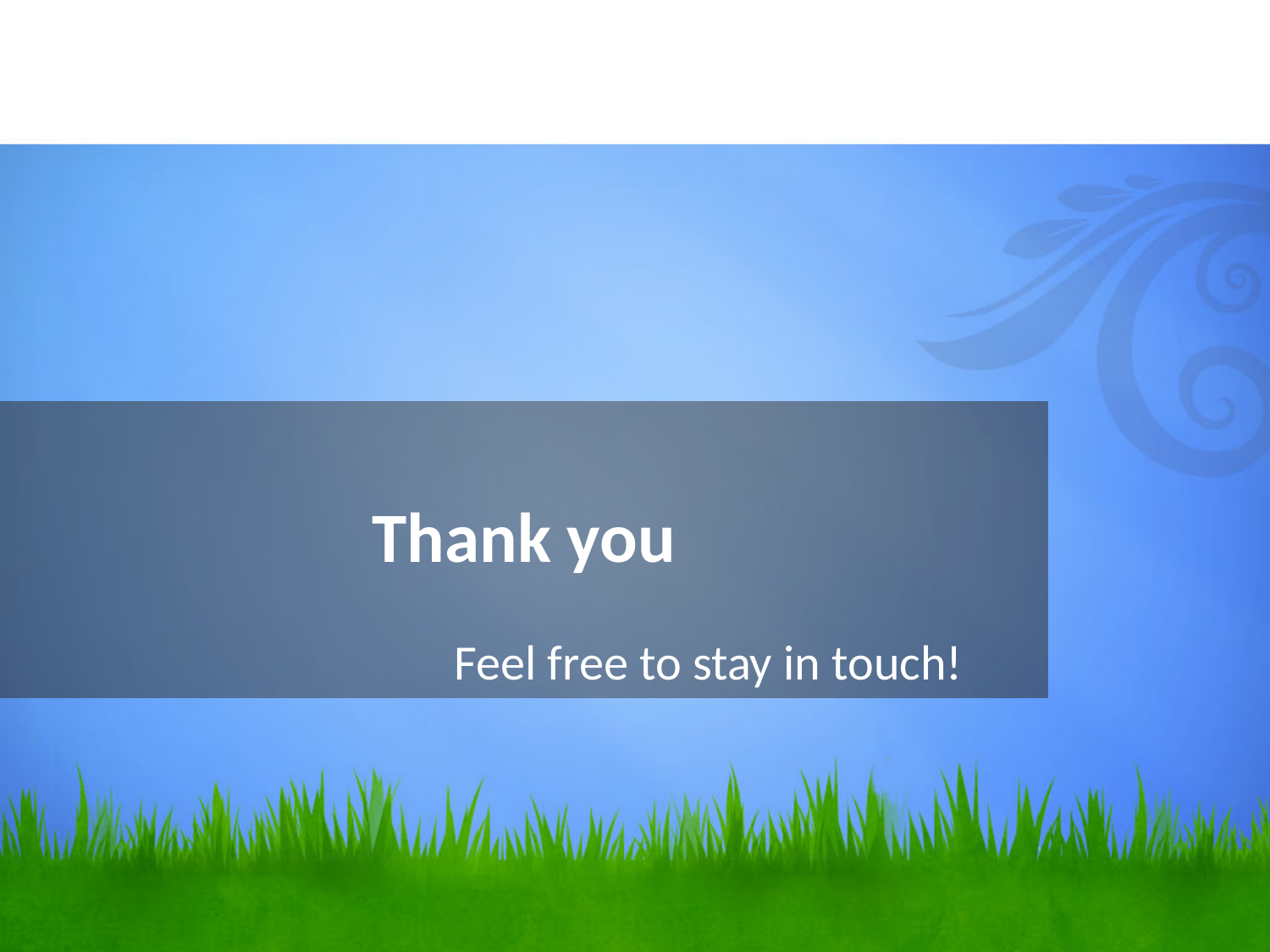

# Thank you
Feel free to stay in touch!